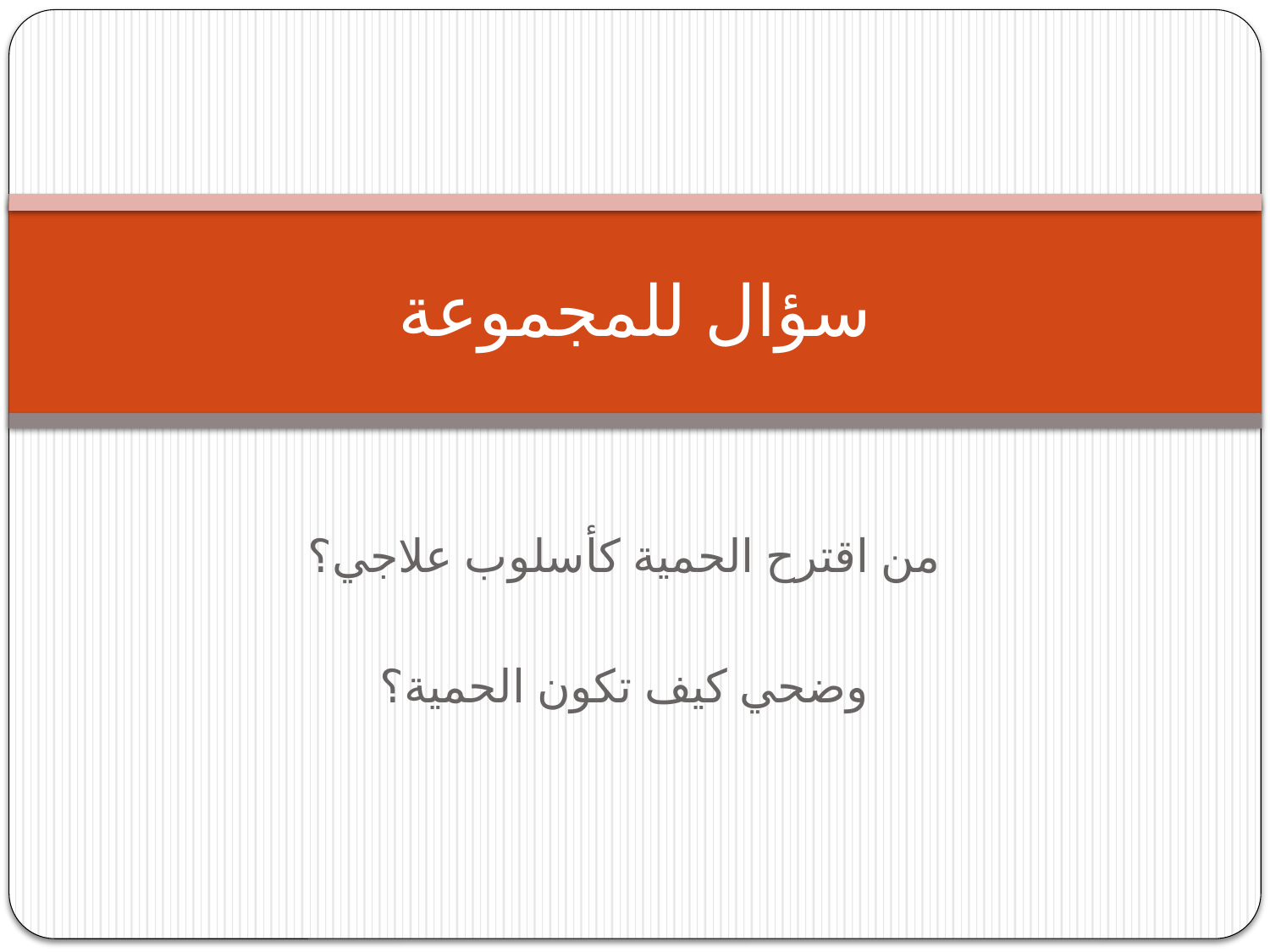

# سؤال للمجموعة

من اقترح الحمية كأسلوب علاجي؟

وضحي كيف تكون الحمية؟